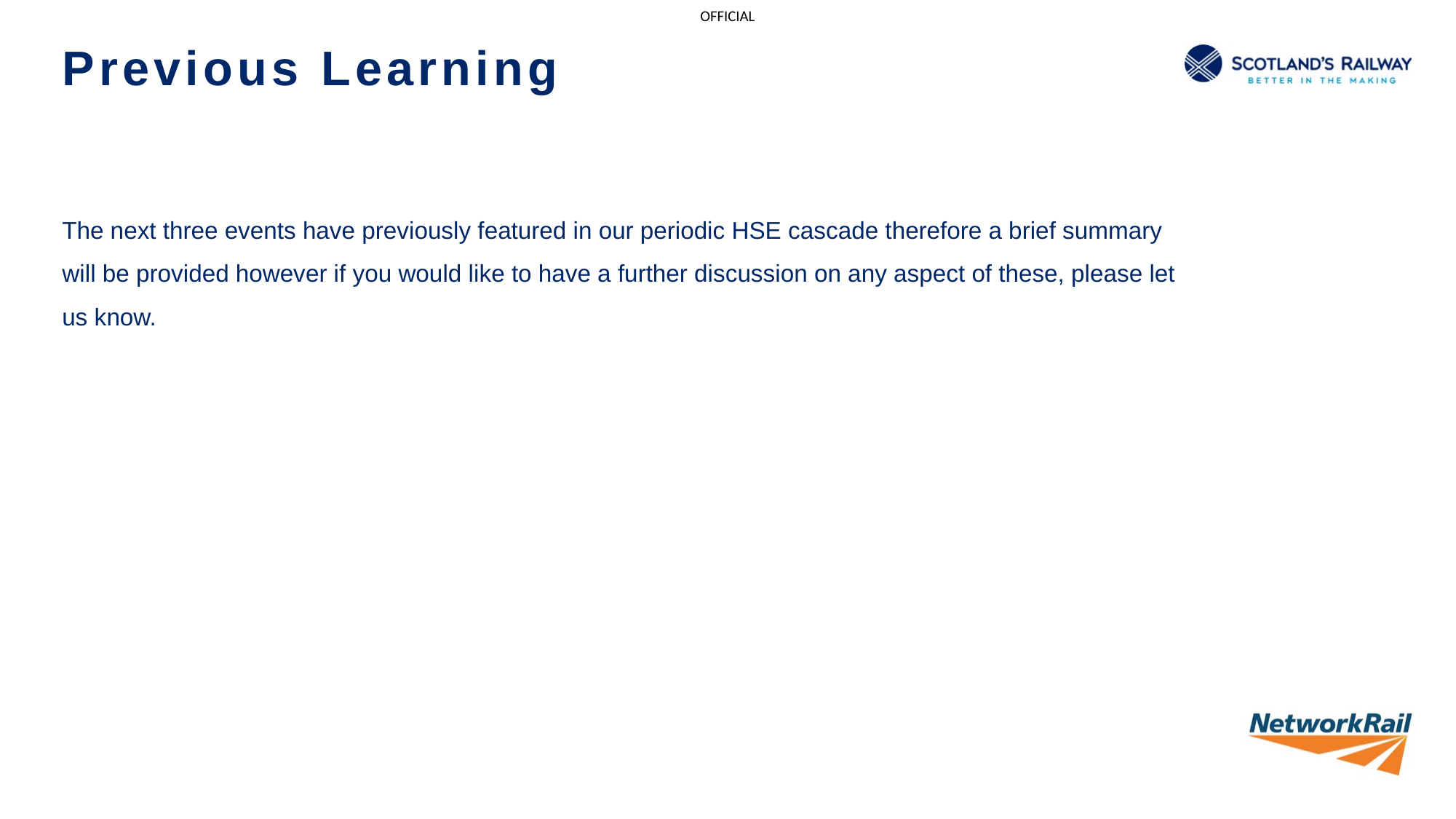

# Previous Learning

The next three events have previously featured in our periodic HSE cascade therefore a brief summary will be provided however if you would like to have a further discussion on any aspect of these, please let us know.